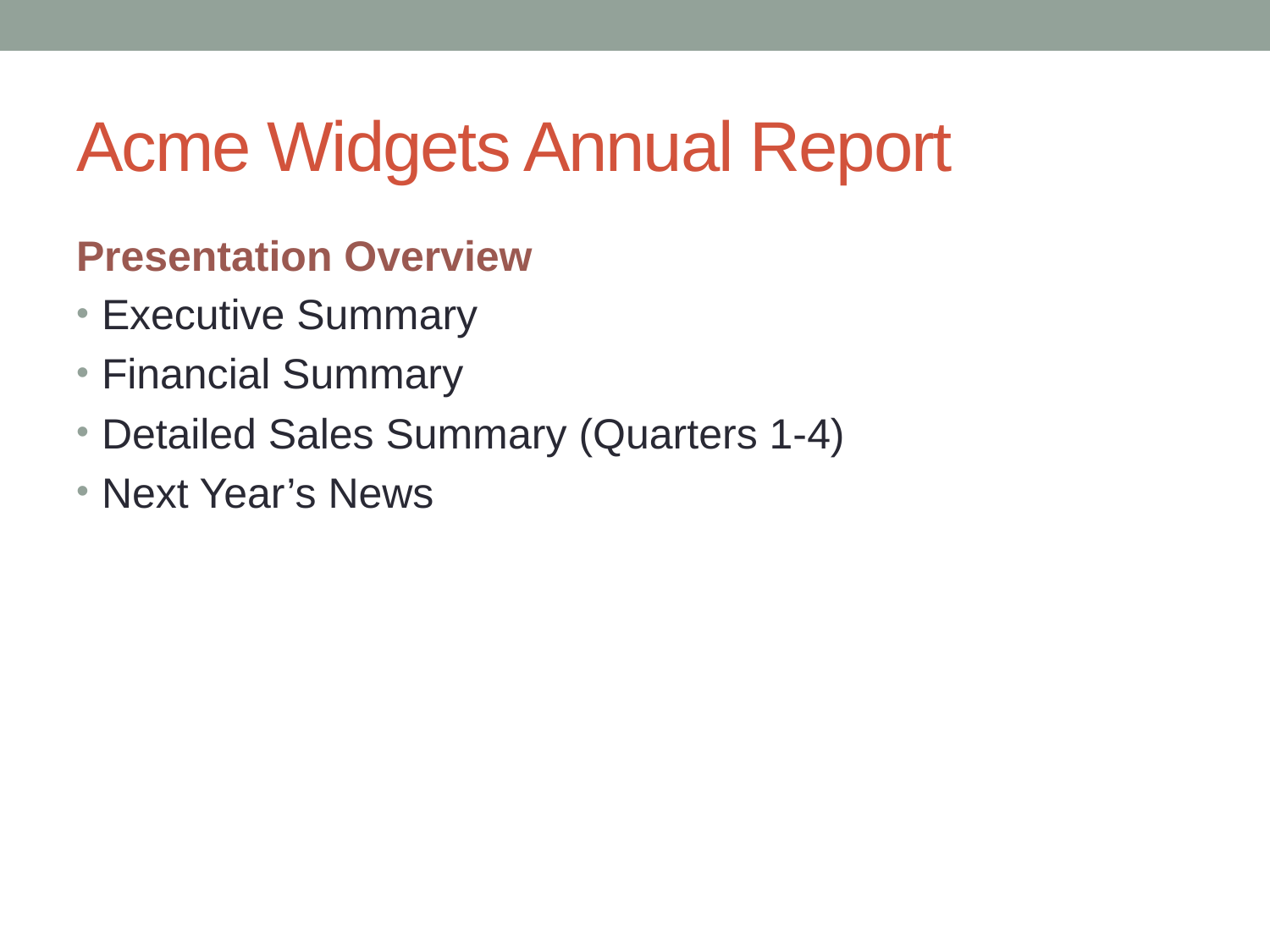

# Acme Widgets Annual Report
Presentation Overview
Executive Summary
Financial Summary
Detailed Sales Summary (Quarters 1-4)
Next Year’s News